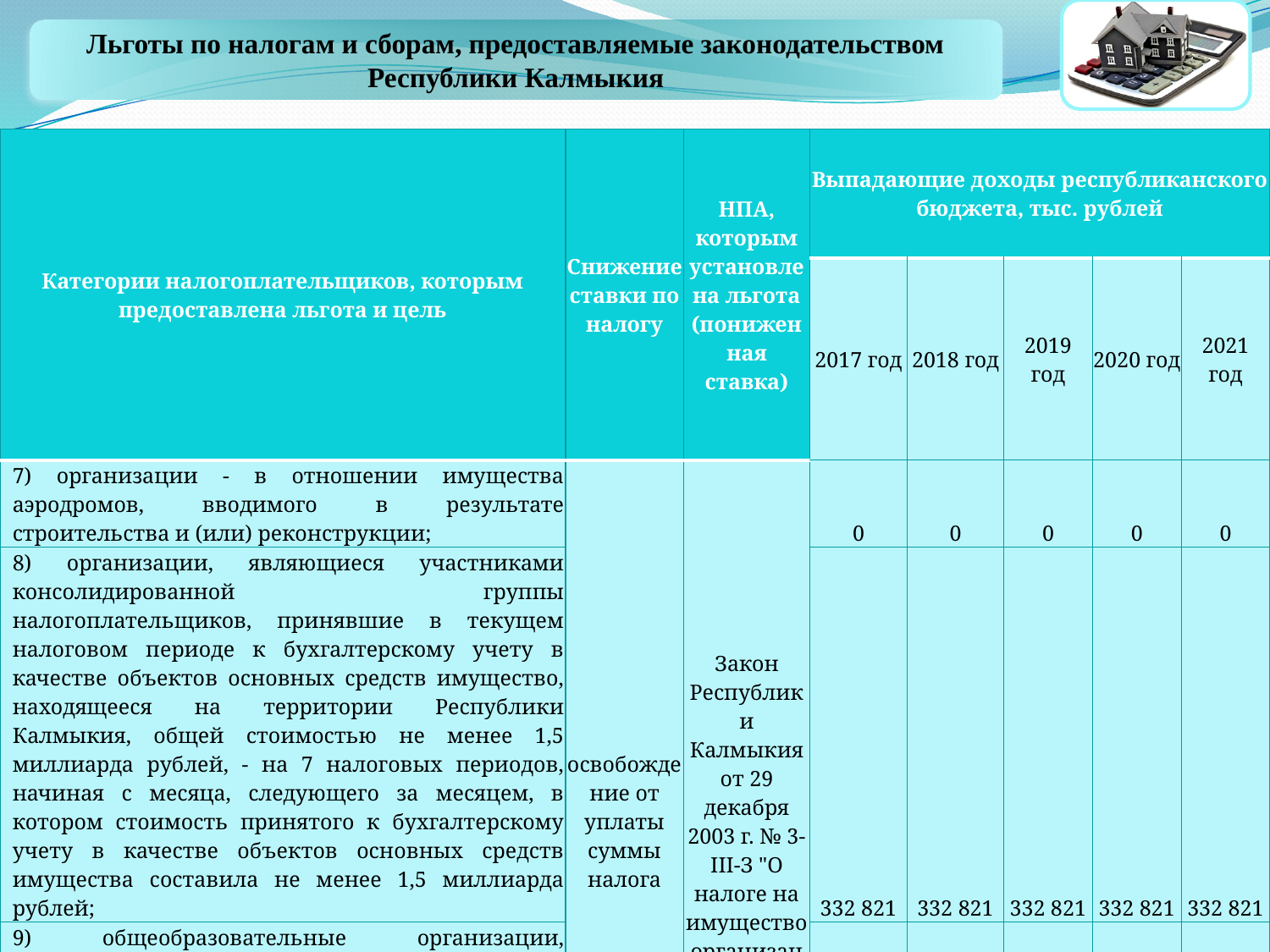

Льготы по налогам и сборам, предоставляемые законодательством Республики Калмыкия
| Категории налогоплательщиков, которым предоставлена льгота и цель | Снижение ставки по налогу | НПА, которым установлена льгота (пониженная ставка) | Выпадающие доходы республиканского бюджета, тыс. рублей |  |  |  |  |
| --- | --- | --- | --- | --- | --- | --- | --- |
|  |  |  | 2017 год | 2018 год | 2019 год | 2020 год | 2021 год |
| 7) организации - в отношении имущества аэродромов, вводимого в результате строительства и (или) реконструкции; | освобождение от уплаты суммы налога | Закон Республики Калмыкия от 29 декабря 2003 г. № 3-III-З "О налоге на имущество организаций" | 0 | 0 | 0 | 0 | 0 |
| 8) организации, являющиеся участниками консолидированной группы налогоплательщиков, принявшие в текущем налоговом периоде к бухгалтерскому учету в качестве объектов основных средств имущество, находящееся на территории Республики Калмыкия, общей стоимостью не менее 1,5 миллиарда рублей, - на 7 налоговых периодов, начиная с месяца, следующего за месяцем, в котором стоимость принятого к бухгалтерскому учету в качестве объектов основных средств имущества составила не менее 1,5 миллиарда рублей; |  |  | 332 821 | 332 821 | 332 821 | 332 821 | 332 821 |
| 9) общеобразовательные организации, реализующие образовательные программы основного общего и среднего общего образования, интегрированные с дополнительными общеразвивающими программами, имеющими целью подготовку несовершеннолетних обучающихся к военной или иной государственной службе, в том числе к государственной службе российского казачества; |  |  | 618 | 618 | 618 | 618 | 618 |